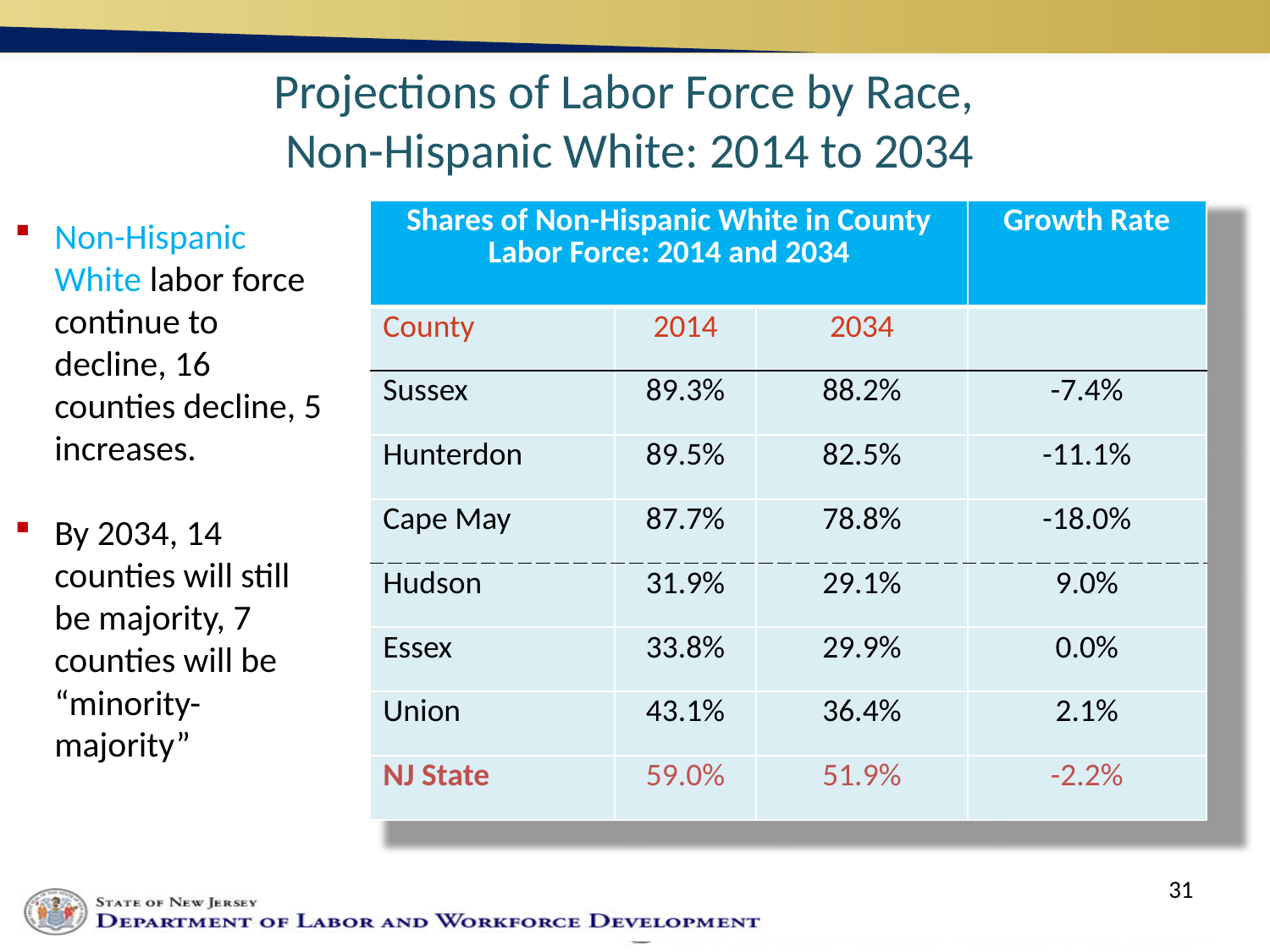

Projections of Labor Force by Race,
Non-Hispanic White: 2014 to 2034
| Shares of Non-Hispanic White in County Labor Force: 2014 and 2034 |  |  | Growth Rate |
| --- | --- | --- | --- |
| County | 2014 | 2034 |  |
| Sussex | 89.3% | 88.2% | -7.4% |
| Hunterdon | 89.5% | 82.5% | -11.1% |
| Cape May | 87.7% | 78.8% | -18.0% |
| Hudson | 31.9% | 29.1% | 9.0% |
| Essex | 33.8% | 29.9% | 0.0% |
| Union | 43.1% | 36.4% | 2.1% |
| NJ State | 59.0% | 51.9% | -2.2% |
Non-Hispanic White labor force continue to decline, 16 counties decline, 5 increases.

By 2034, 14 counties will still be majority, 7 counties will be “minority-majority”

31